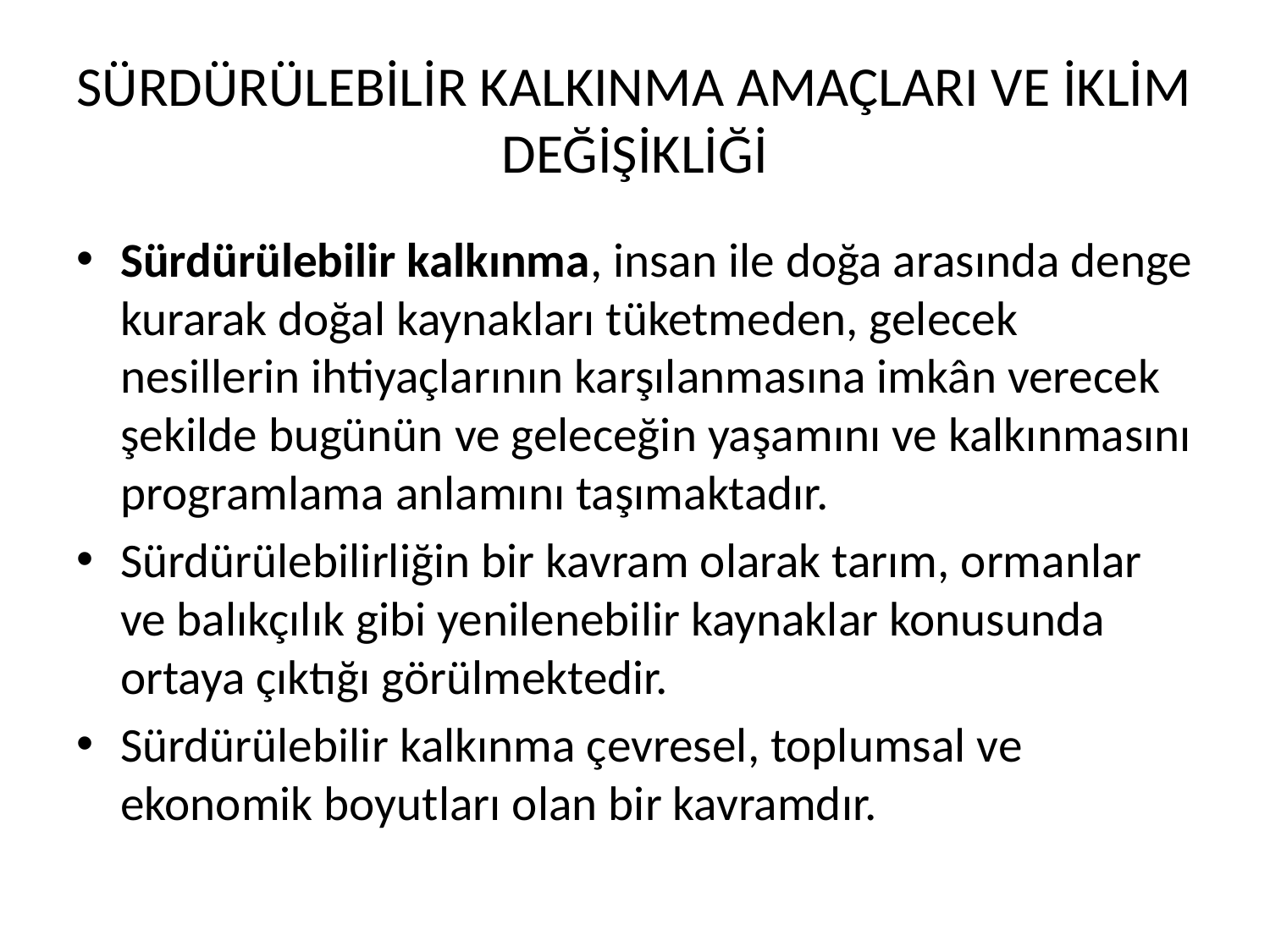

# SÜRDÜRÜLEBİLİR KALKINMA AMAÇLARI VE İKLİM DEĞİŞİKLİĞİ
Sürdürülebilir kalkınma, insan ile doğa arasında denge kurarak doğal kaynakları tüketmeden, gelecek nesillerin ihtiyaçlarının karşılanmasına imkân verecek şekilde bugünün ve geleceğin yaşamını ve kalkınmasını programlama anlamını taşımaktadır.
Sürdürülebilirliğin bir kavram olarak tarım, ormanlar ve balıkçılık gibi yenilenebilir kaynaklar konusunda ortaya çıktığı görülmektedir.
Sürdürülebilir kalkınma çevresel, toplumsal ve ekonomik boyutları olan bir kavramdır.